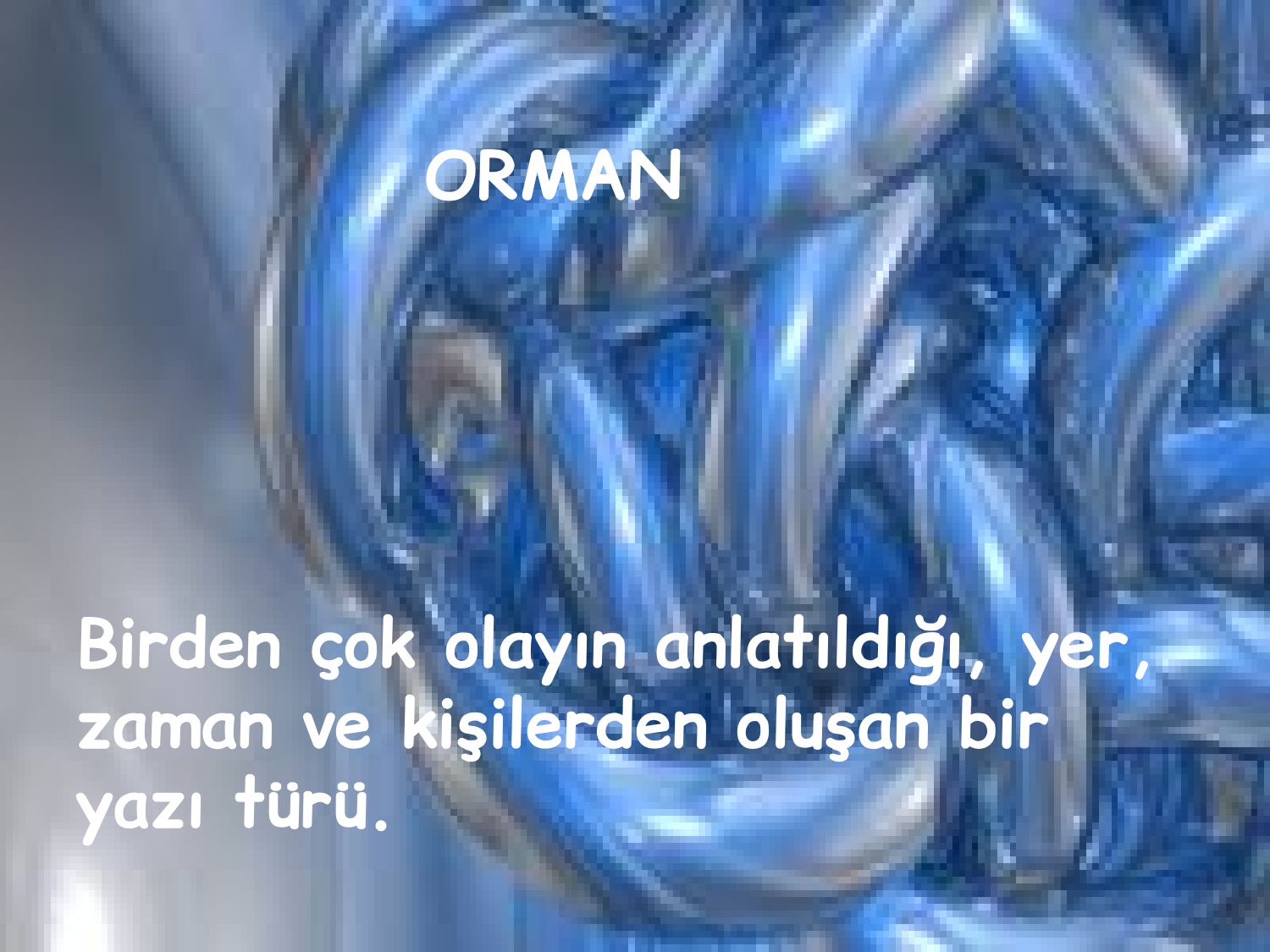

#
            ORMAN

Birden çok olayın anlatıldığı, yer, zaman ve kişilerden oluşan bir yazı türü.